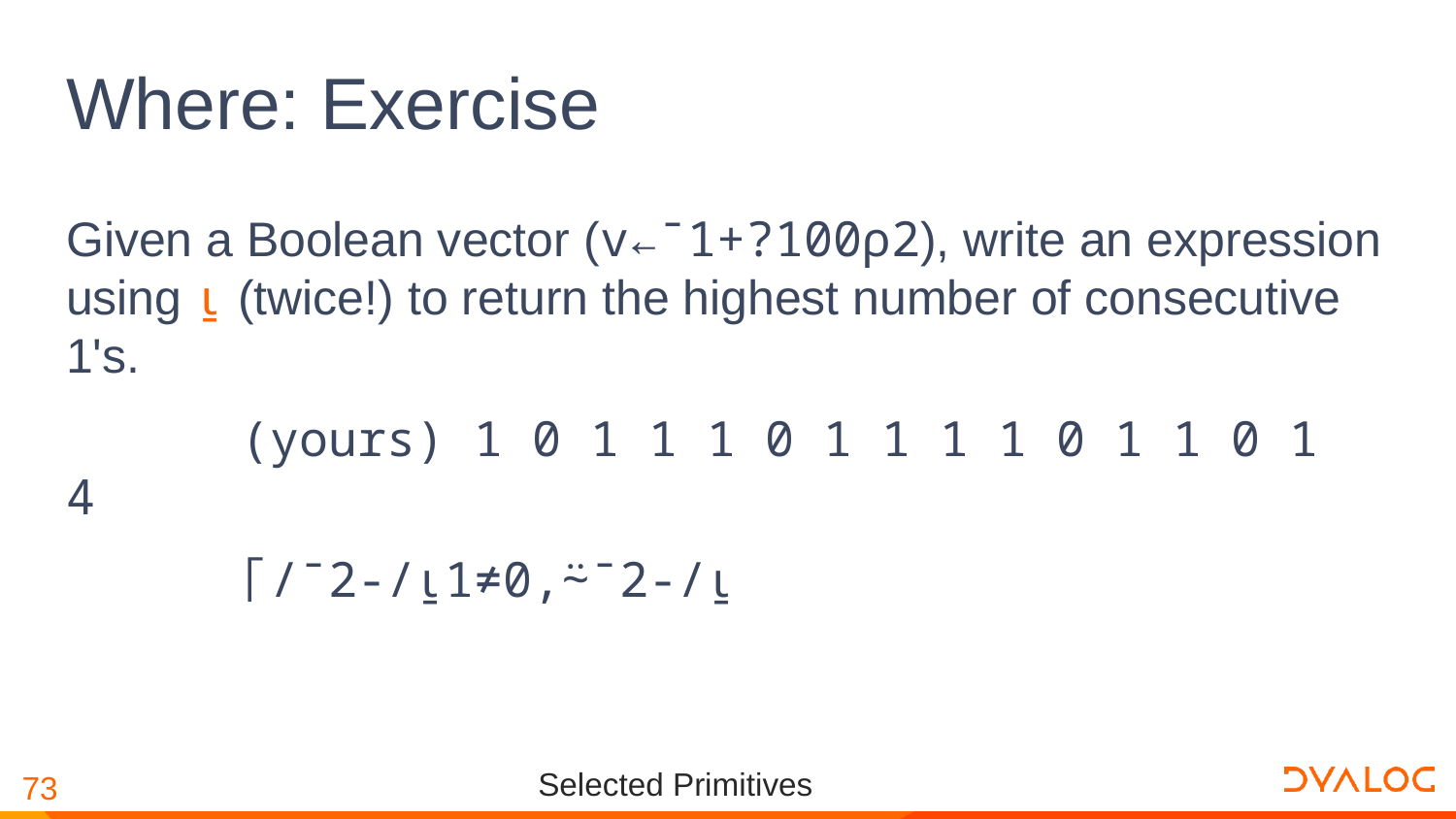

# Where: Exercise
Given a Boolean vector (v←¯1+?100⍴2), write an expression using ⍸ (twice!) to return the highest number of consecutive 1's.
      (yours) 1 0 1 1 1 0 1 1 1 1 0 1 1 0 1
4
      ⌈/¯2-/⍸1≠0,⍨¯2-/⍸